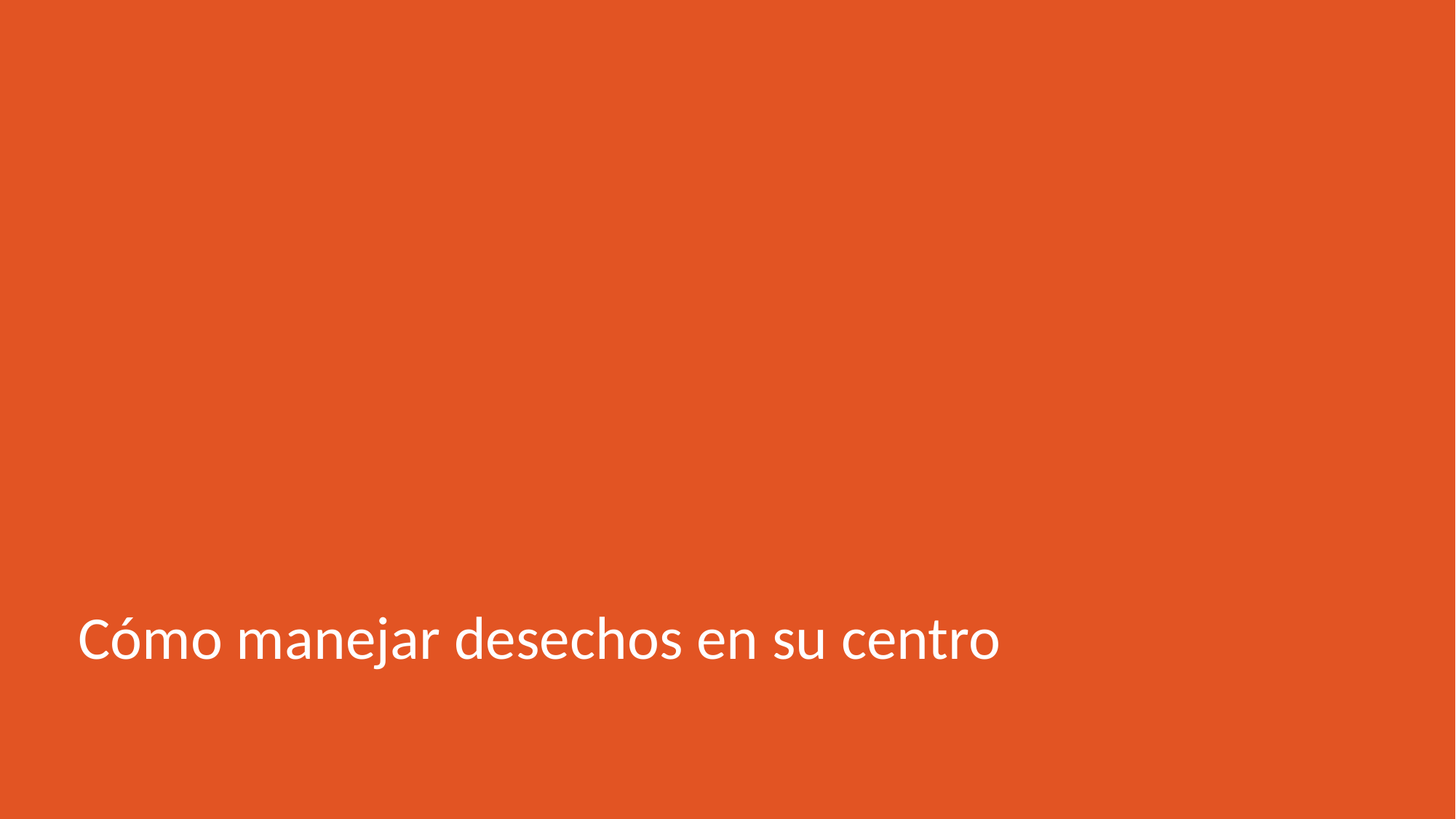

# Cómo manejar desechos en su centro